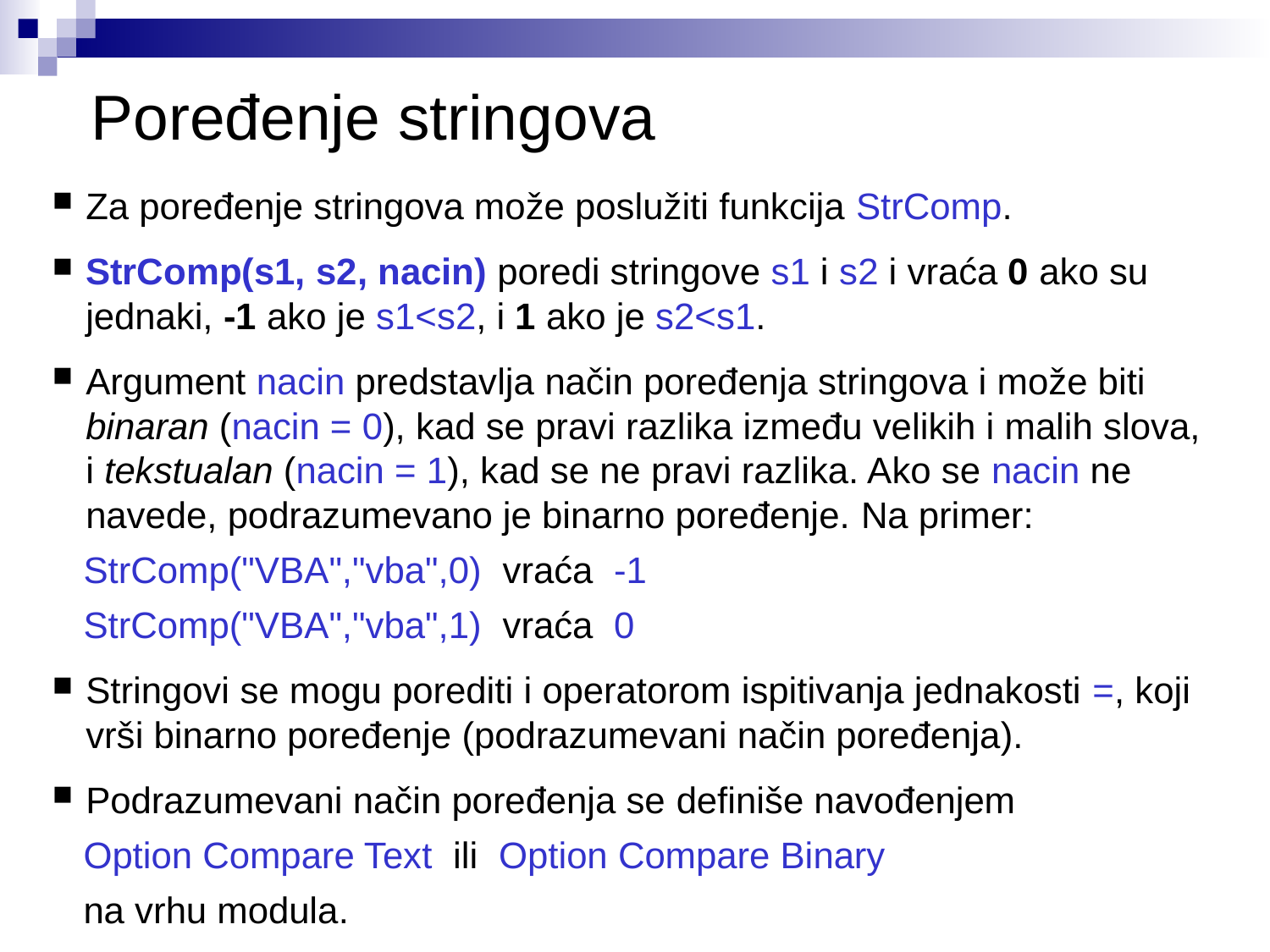

# Poređenje stringova
Za poređenje stringova može poslužiti funkcija StrComp.
StrComp(s1, s2, nacin) poredi stringove s1 i s2 i vraća 0 ako su jednaki, -1 ako je s1<s2, i 1 ako je s2<s1.
Argument nacin predstavlja način poređenja stringova i može biti binaran (nacin = 0), kad se pravi razlika između velikih i malih slova, i tekstualan (nacin = 1), kad se ne pravi razlika. Ako se nacin ne navede, podrazumevano je binarno poređenje. Na primer:
   StrComp("VBA","vba",0)  vraća  -1
   StrComp("VBA","vba",1)  vraća  0
Stringovi se mogu porediti i operatorom ispitivanja jednakosti =, koji vrši binarno poređenje (podrazumevani način poređenja).
Podrazumevani način poređenja se definiše navođenjem
   Option Compare Text  ili  Option Compare Binary
   na vrhu modula.